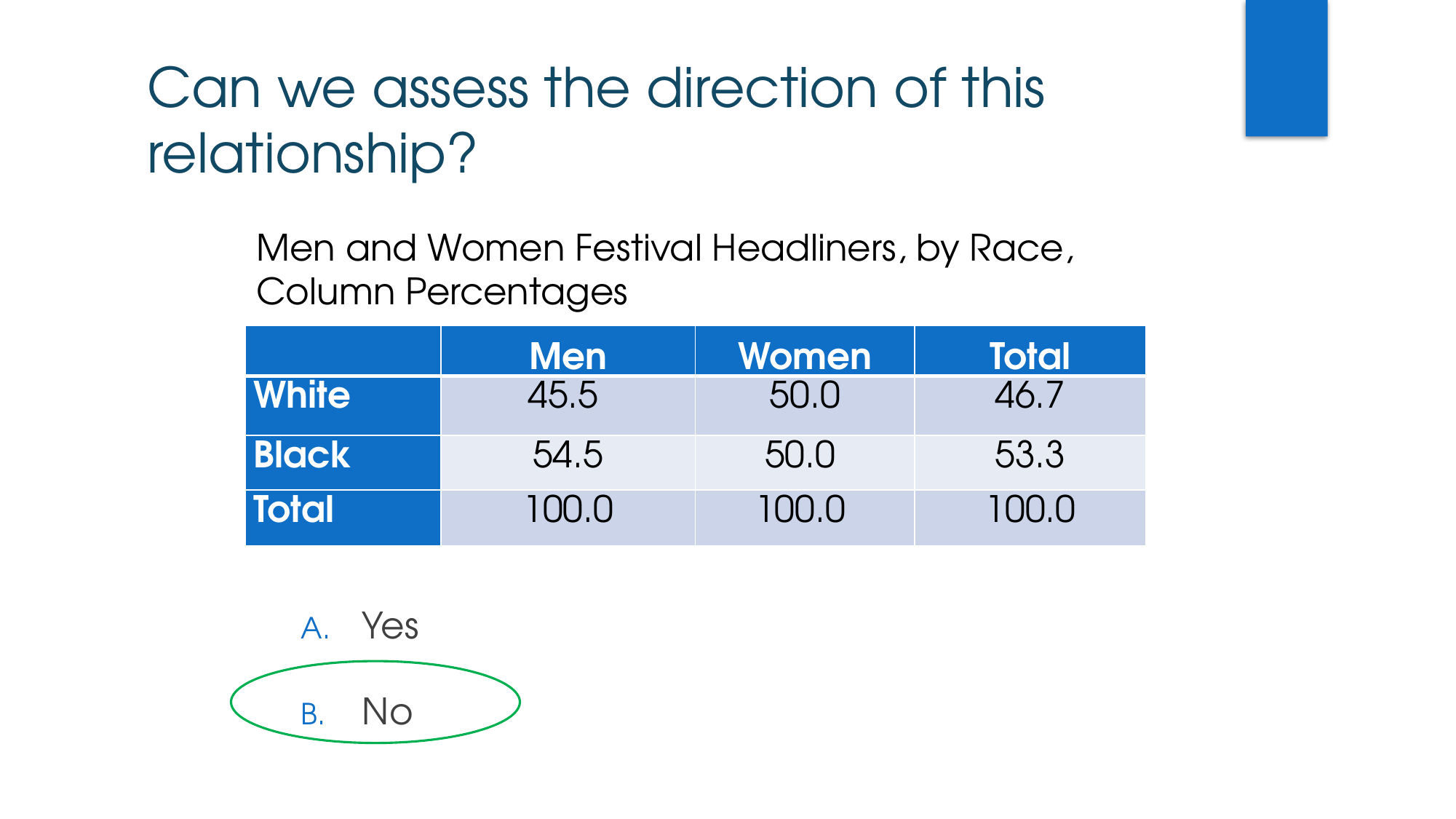

Can we assess the direction of this relationship?
Men and Women Festival Headliners, by Race,
Column Percentages

|  | Men | Women | Total |
| --- | --- | --- | --- |
| White | 45.5 | 50.0 | 46.7 |
| Black | 54.5 | 50.0 | 53.3 |
| Total | 100.0 | 100.0 | 100.0 |
Yes
No